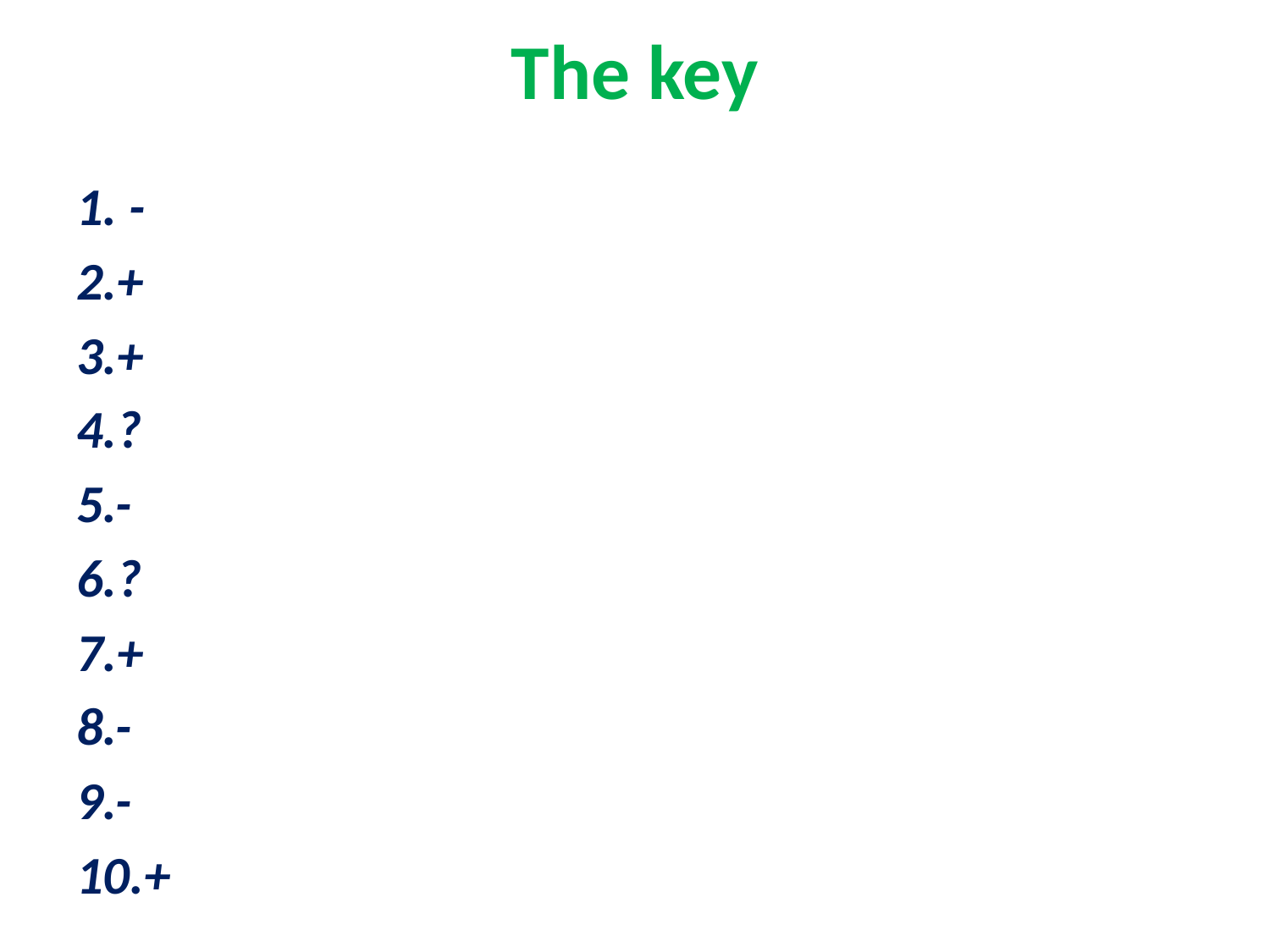

# The key
1. -
2.+
3.+
4.?
5.-
6.?
7.+
8.-
9.-
10.+